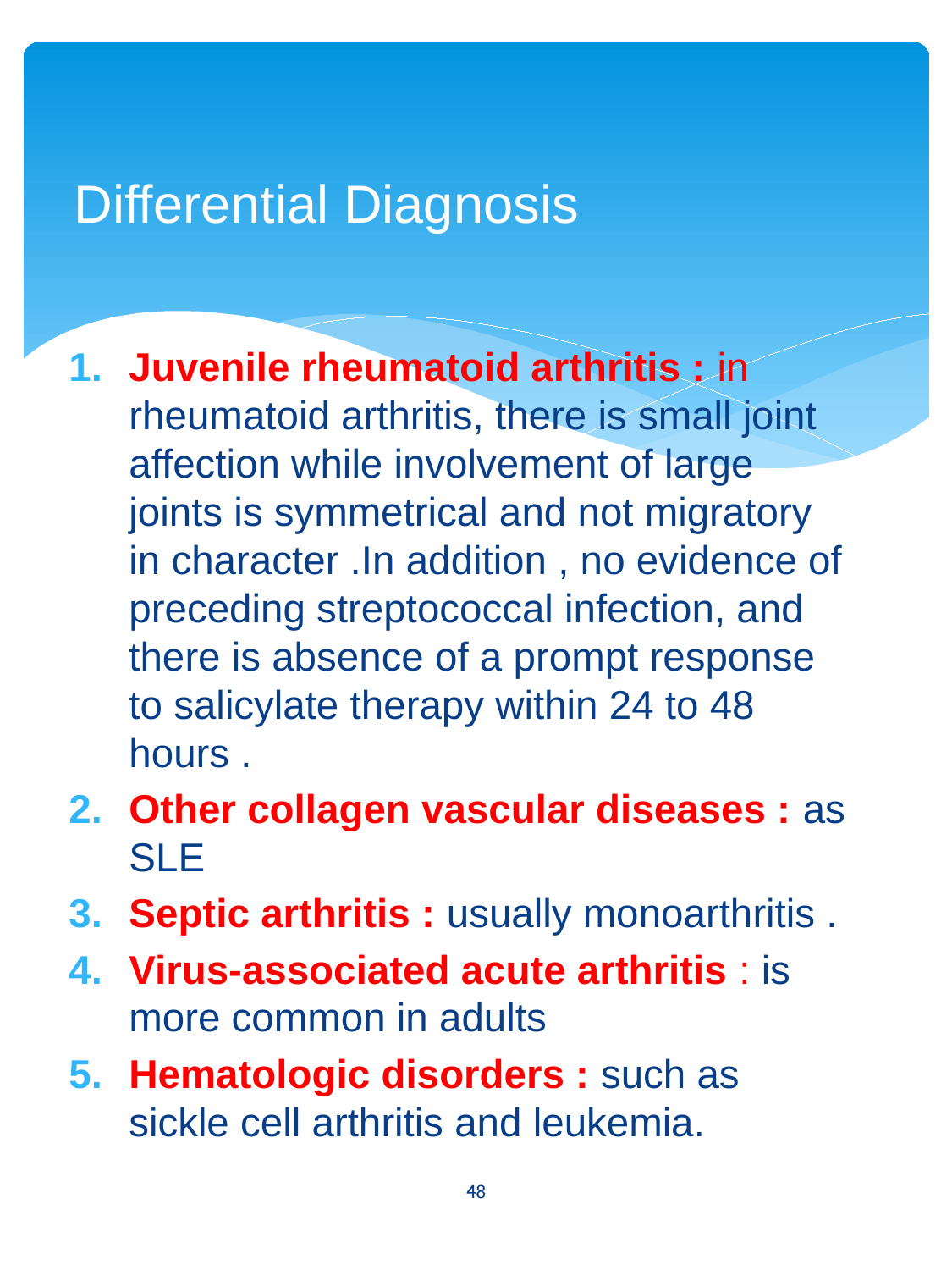

# Differential Diagnosis
Juvenile rheumatoid arthritis : in rheumatoid arthritis, there is small joint affection while involvement of large joints is symmetrical and not migratory in character .In addition , no evidence of preceding streptococcal infection, and there is absence of a prompt response to salicylate therapy within 24 to 48 hours .
Other collagen vascular diseases : as SLE
Septic arthritis : usually monoarthritis .
Virus-associated acute arthritis : is more common in adults
Hematologic disorders : such as sickle cell arthritis and leukemia.

48